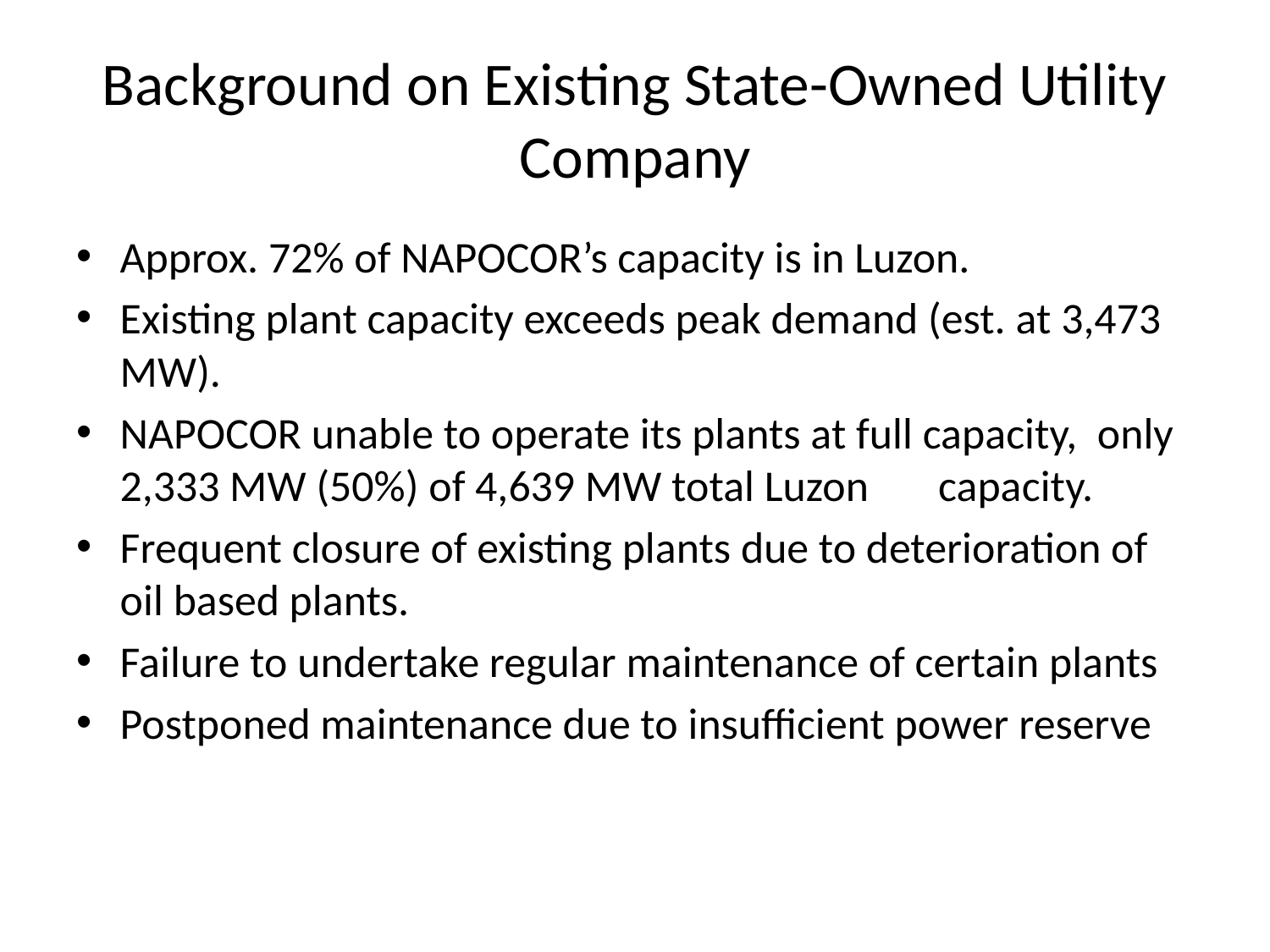

# Background on Existing State-Owned Utility Company
Approx. 72% of NAPOCOR’s capacity is in Luzon.
Existing plant capacity exceeds peak demand (est. at 3,473 MW).
NAPOCOR unable to operate its plants at full capacity,  only 2,333 MW (50%) of 4,639 MW total Luzon       capacity.
Frequent closure of existing plants due to deterioration of oil based plants.
Failure to undertake regular maintenance of certain plants
Postponed maintenance due to insufficient power reserve